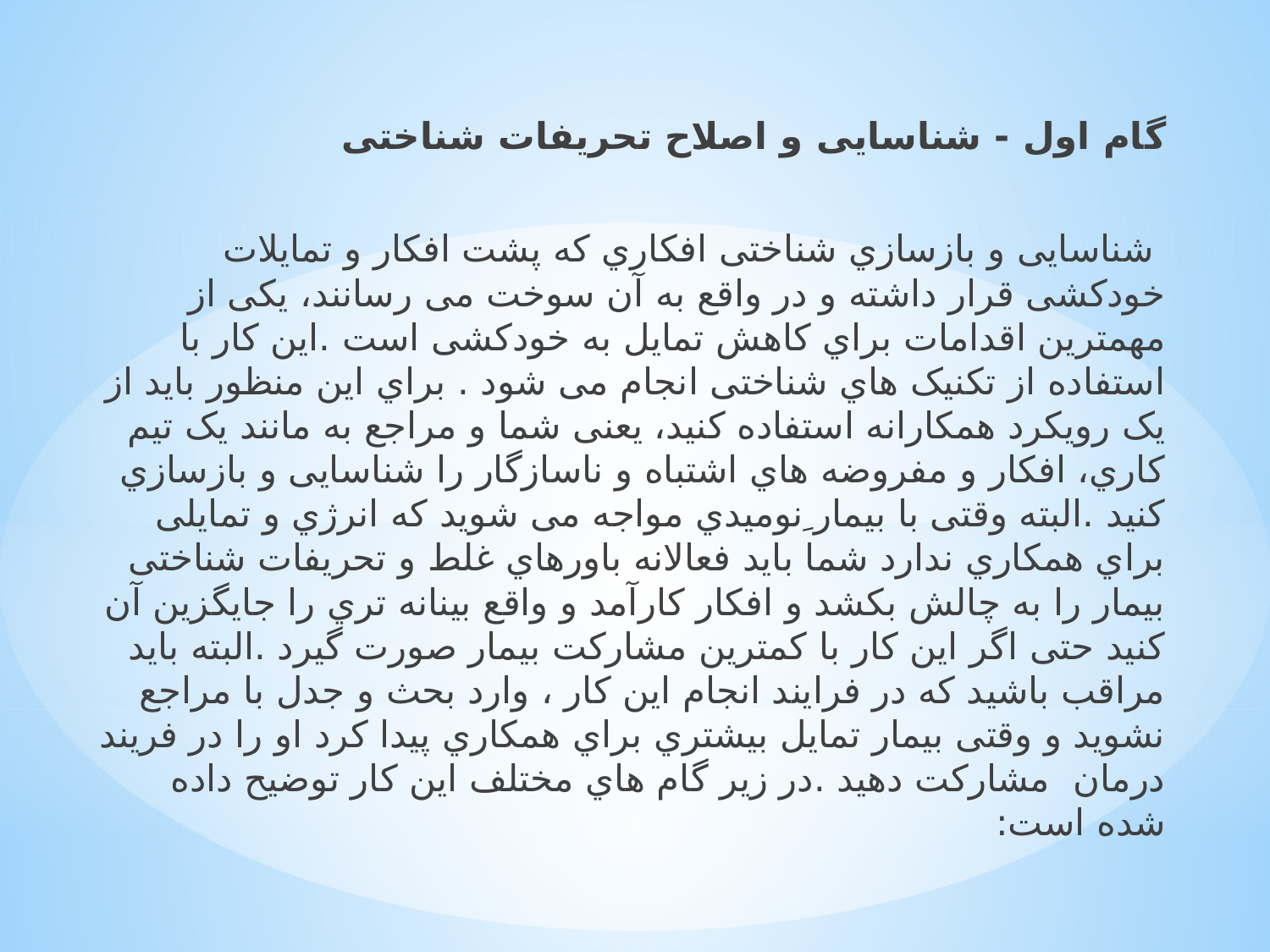

ﮔﺎم اول - ﺷﻨﺎﺳﺎﯾﯽ و اﺻﻼح ﺗﺤﺮﯾﻔﺎت ﺷﻨﺎﺧﺘﯽ

 ﺷﻨﺎﺳﺎﯾﯽ و ﺑﺎزﺳﺎزي ﺷﻨﺎﺧﺘﯽ اﻓﮑﺎري ﮐﻪ ﭘﺸﺖ اﻓﮑﺎر و ﺗﻤﺎﯾﻼت ﺧﻮدﮐﺸﯽ ﻗﺮار داﺷﺘﻪ و در واﻗﻊ ﺑﻪ آن ﺳﻮﺧﺖ ﻣﯽ رﺳﺎﻧﻨﺪ، ﯾﮑﯽ از ﻣﻬﻤﺘﺮﯾﻦ اﻗﺪاﻣﺎت ﺑﺮاي ﮐﺎﻫﺶ ﺗﻤﺎﯾﻞ ﺑﻪ ﺧﻮدﮐﺸﯽ اﺳﺖ .اﯾﻦ ﮐﺎر ﺑﺎ اﺳﺘﻔﺎده از ﺗﮑﻨﯿﮏ ﻫﺎي ﺷﻨﺎﺧﺘﯽ اﻧﺠﺎم ﻣﯽ ﺷﻮد . ﺑﺮاي اﯾﻦ ﻣﻨﻈﻮر ﺑﺎﯾﺪ از ﯾﮏ روﯾﮑﺮد ﻫﻤﮑﺎراﻧﻪ اﺳﺘﻔﺎده ﮐﻨﯿﺪ، ﯾﻌﻨﯽ ﺷﻤﺎ و ﻣﺮاﺟﻊ ﺑﻪ ﻣﺎﻧﻨﺪ ﯾﮏ ﺗﯿﻢ ﮐﺎري، اﻓﮑﺎر و ﻣﻔﺮوﺿﻪ ﻫﺎي اﺷﺘﺒﺎه و ﻧﺎﺳﺎزﮔﺎر را ﺷﻨﺎﺳﺎﯾﯽ و ﺑﺎزﺳﺎزي ﮐﻨﯿﺪ .اﻟﺒﺘﻪ وﻗﺘﯽ ﺑﺎ ﺑﯿﻤﺎر ِﻧﻮﻣﯿﺪي ﻣﻮاﺟﻪ ﻣﯽ ﺷﻮﯾﺪ ﮐﻪ اﻧﺮژي و ﺗﻤﺎﯾﻠﯽ ﺑﺮاي ﻫﻤﮑﺎري ﻧﺪارد ﺷﻤﺎ ﺑﺎﯾﺪ ﻓﻌﺎﻻﻧﻪ ﺑﺎورﻫﺎي ﻏﻠﻂ و ﺗﺤﺮﯾﻔﺎت ﺷﻨﺎﺧﺘﯽ ﺑﯿﻤﺎر را ﺑﻪ ﭼﺎﻟﺶ ﺑﮑﺸﺪ و اﻓﮑﺎر ﮐﺎرآﻣﺪ و واﻗﻊ ﺑﯿﻨﺎﻧﻪ ﺗﺮي را ﺟﺎﯾﮕﺰﯾﻦ آن ﮐﻨﯿﺪ ﺣﺘﯽ اﮔﺮ اﯾﻦ ﮐﺎر ﺑﺎ ﮐﻤﺘﺮﯾﻦ ﻣﺸﺎرﮐﺖ ﺑﯿﻤﺎر ﺻﻮرت ﮔﯿﺮد .اﻟﺒﺘﻪ ﺑﺎﯾﺪ ﻣﺮاﻗﺐ ﺑﺎﺷﯿﺪ ﮐﻪ در ﻓﺮاﯾﻨﺪ اﻧﺠﺎم اﯾﻦ ﮐﺎر ، وارد ﺑﺤﺚ و ﺟﺪل ﺑﺎ ﻣﺮاﺟﻊ ﻧﺸﻮﯾﺪ و وﻗﺘﯽ ﺑﯿﻤﺎر ﺗﻤﺎﯾﻞ ﺑﯿﺸﺘﺮي ﺑﺮاي ﻫﻤﮑﺎري ﭘﯿﺪا ﮐﺮد او را در ﻓﺮﯾﻨﺪ درﻣﺎن  ﻣﺸﺎرﮐﺖ دﻫﯿﺪ .در زﯾﺮ ﮔﺎم ﻫﺎي ﻣﺨﺘﻠﻒ اﯾﻦ ﮐﺎر ﺗﻮﺿﯿﺢ داده ﺷﺪه اﺳﺖ: